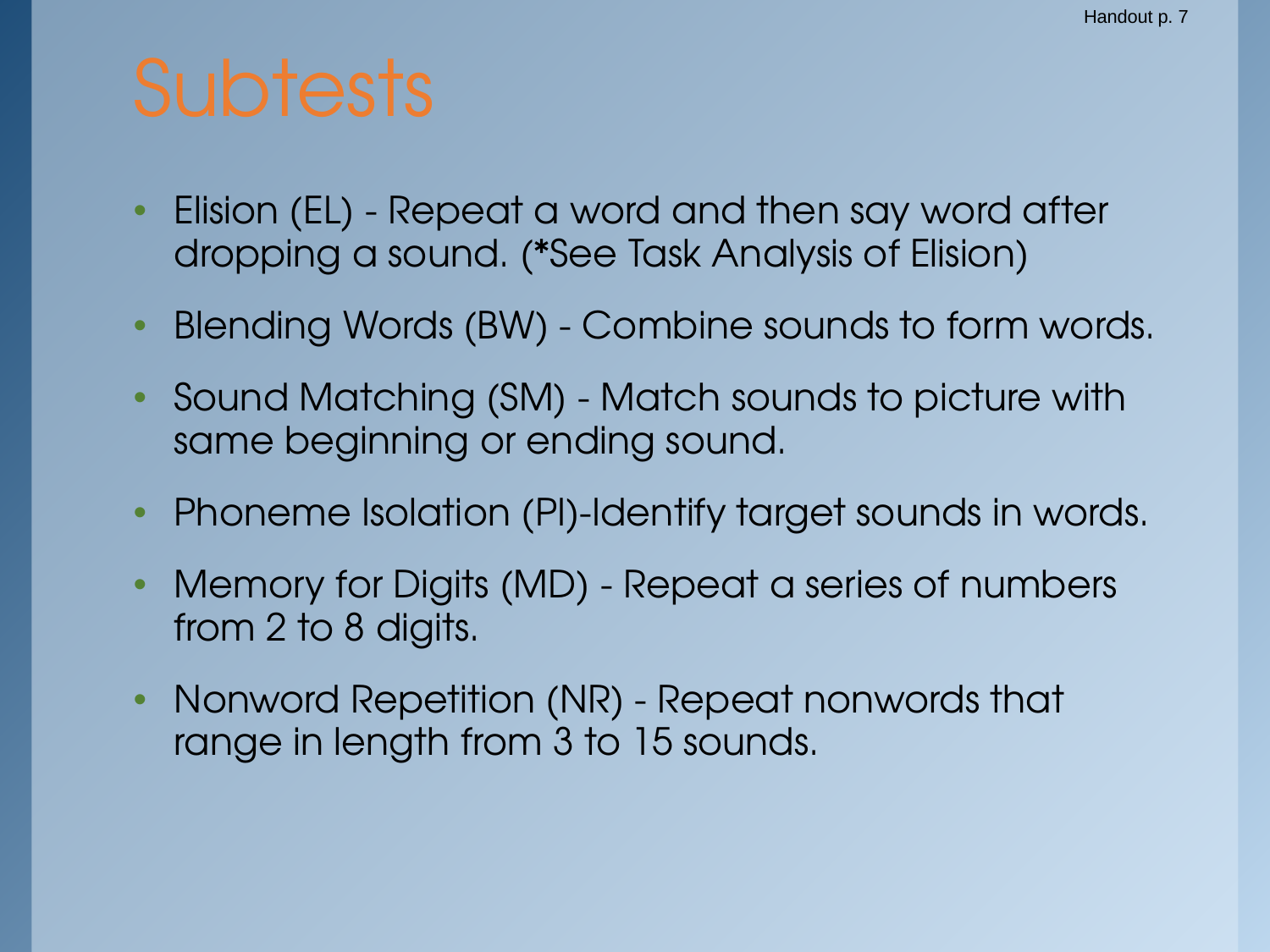

Handout p. 7
# Subtests
Elision (EL) - Repeat a word and then say word after dropping a sound. (*See Task Analysis of Elision)
Blending Words (BW) - Combine sounds to form words.
Sound Matching (SM) - Match sounds to picture with same beginning or ending sound.
Phoneme Isolation (PI)-Identify target sounds in words.
Memory for Digits (MD) - Repeat a series of numbers from 2 to 8 digits.
Nonword Repetition (NR) - Repeat nonwords that range in length from 3 to 15 sounds.